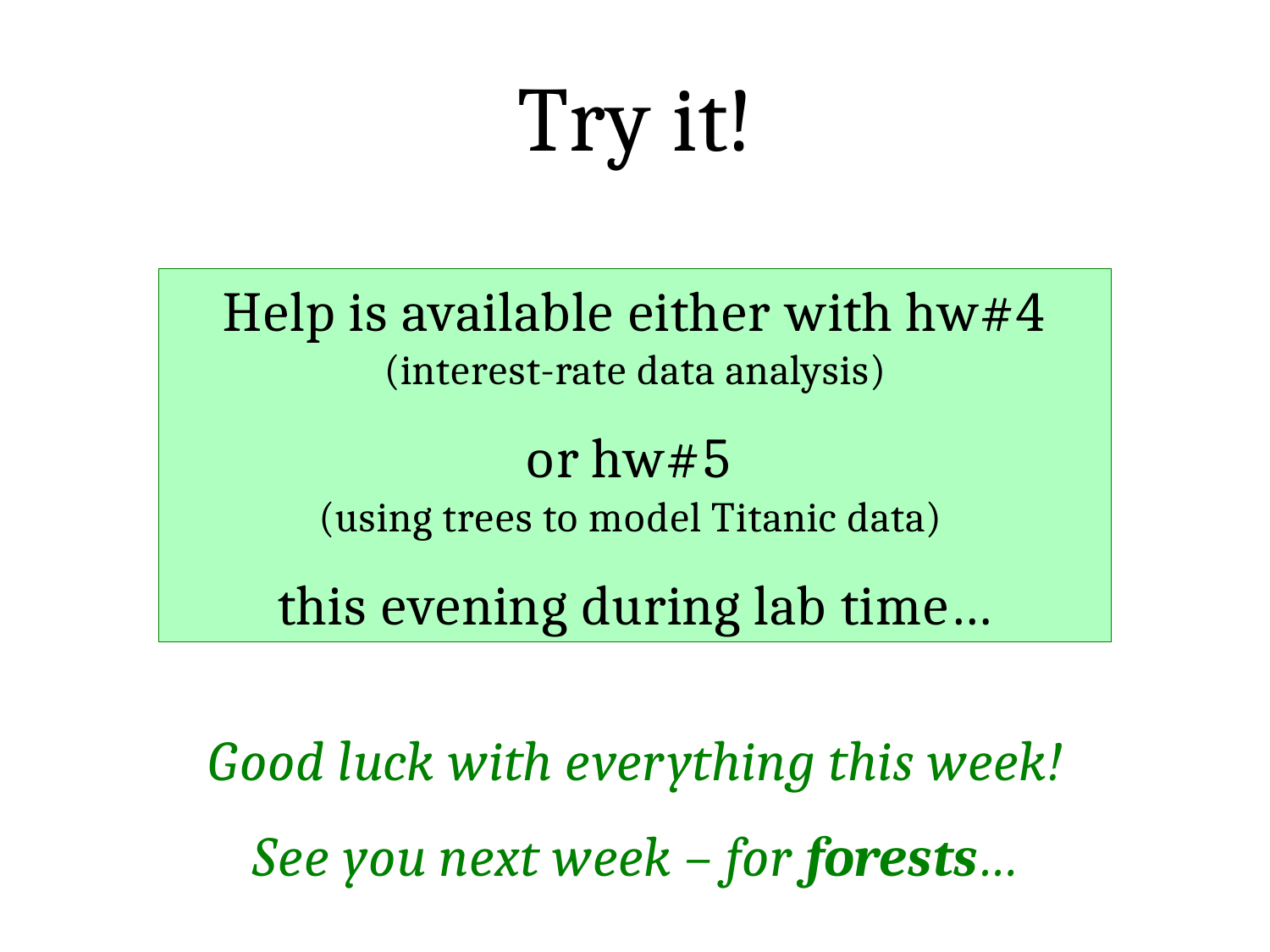

Try it!
Help is available either with hw#4 (interest-rate data analysis)
or hw#5
(using trees to model Titanic data)
this evening during lab time…
Good luck with everything this week!
See you next week – for forests…